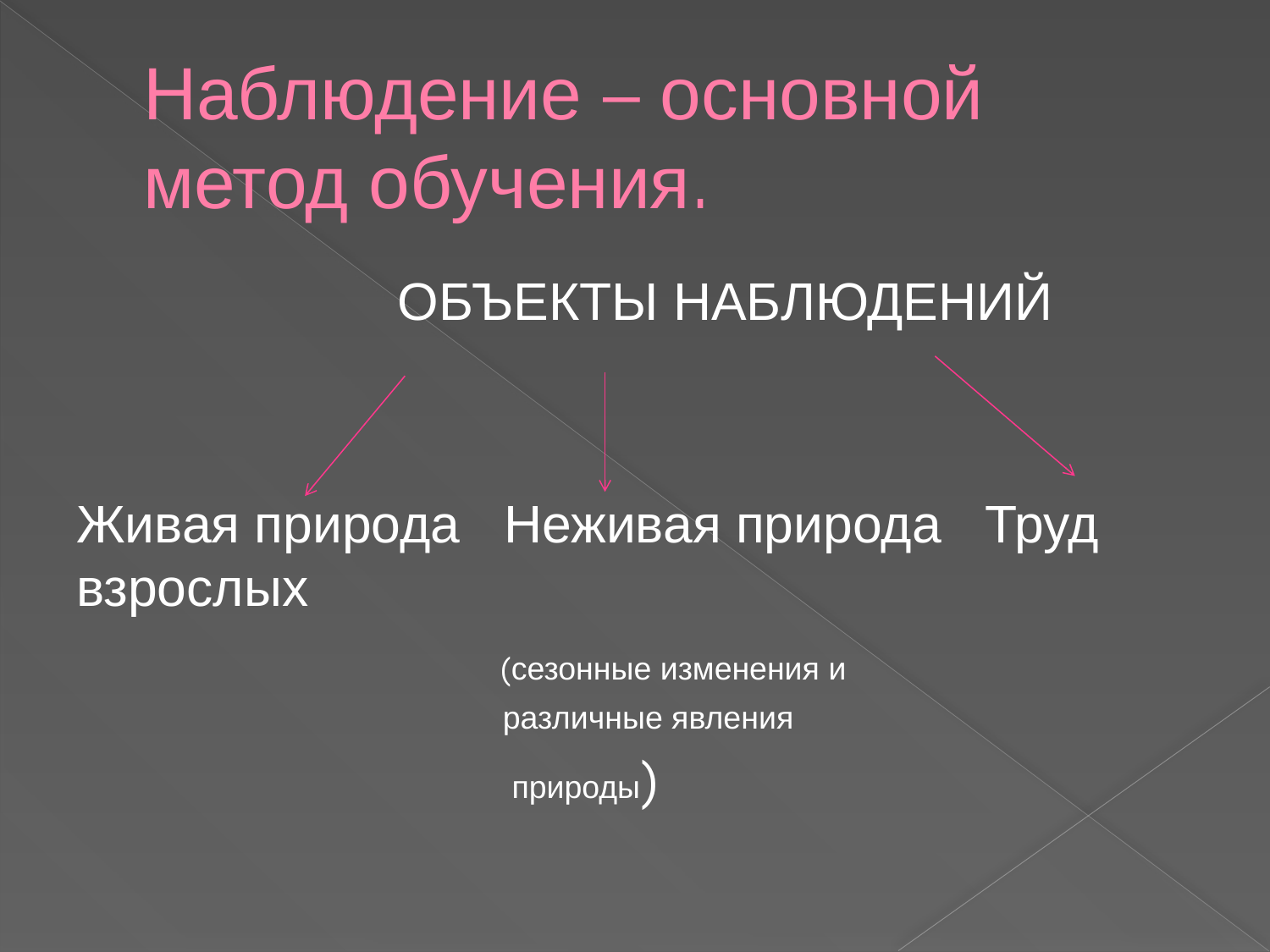

# Наблюдение – основной метод обучения.
                      ОБЪЕКТЫ НАБЛЮДЕНИЙ

Живая природа   Неживая природа   Труд взрослых
                             (сезонные изменения и
                                                различные явления
                                                 природы)